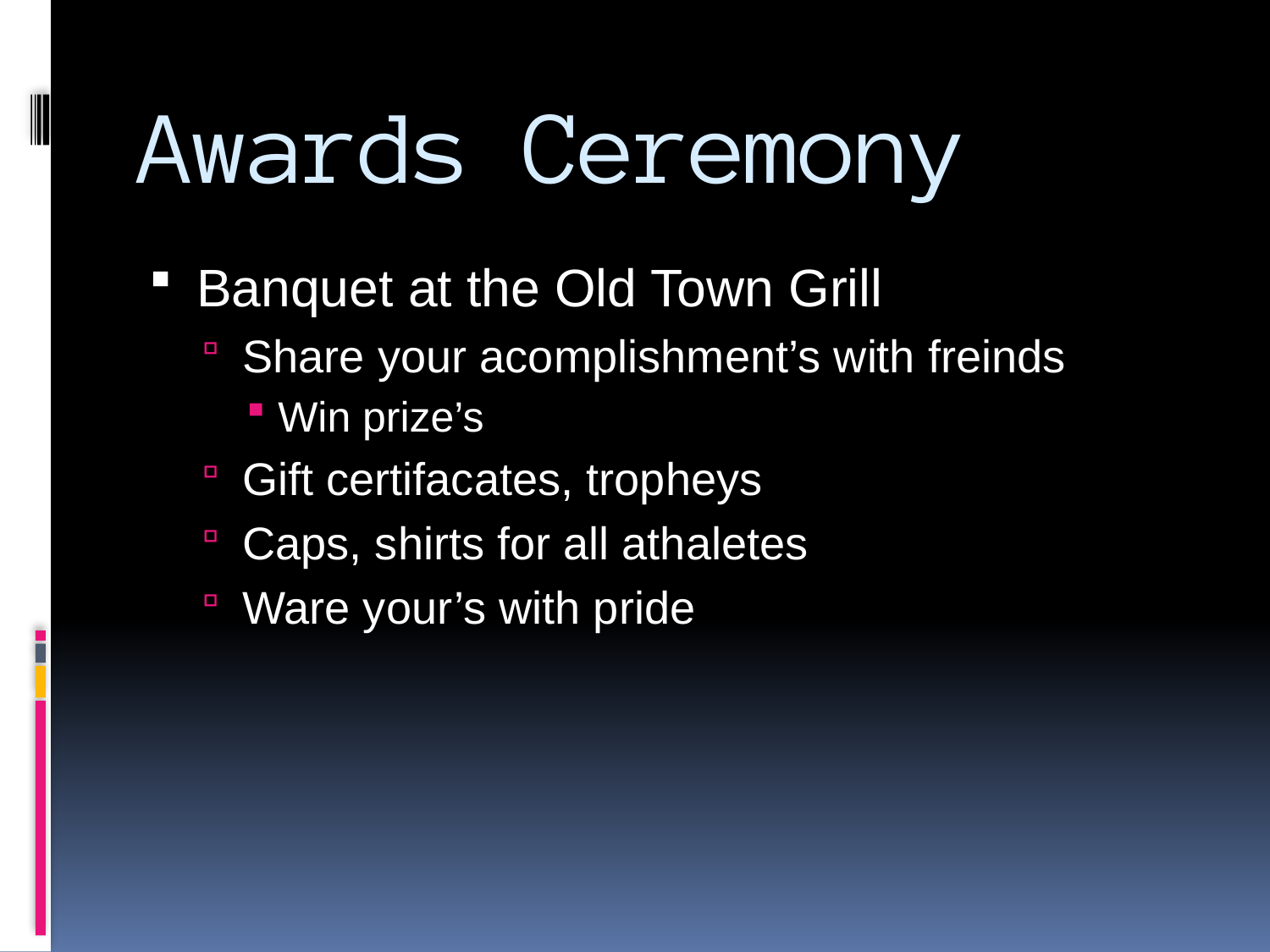

# Awards Ceremony
Banquet at the Old Town Grill
Share your acomplishment’s with freinds
Win prize’s
Gift certifacates, tropheys
Caps, shirts for all athaletes
Ware your’s with pride